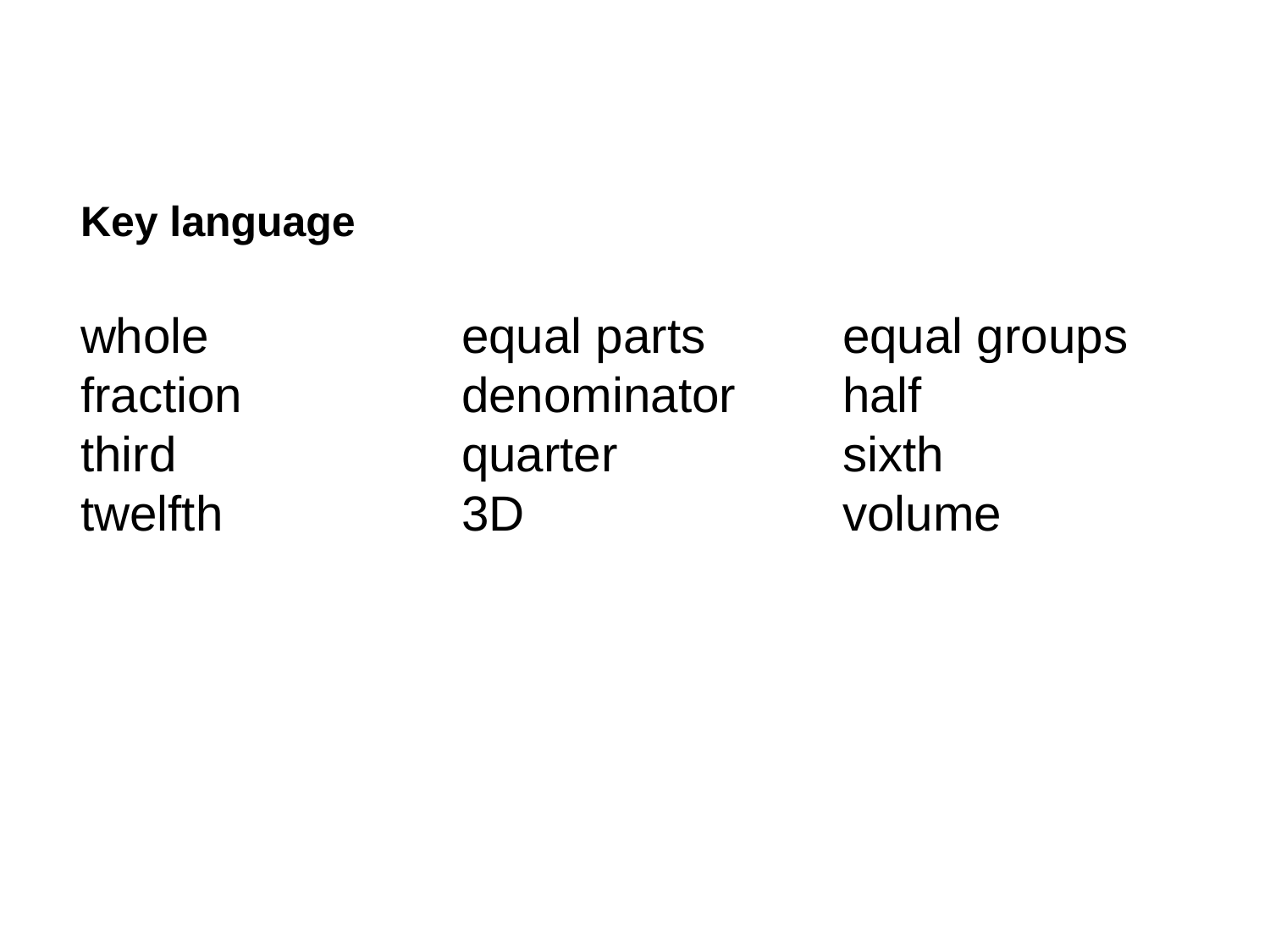

#
Key language

whole		equal parts		equal groups
fraction		denominator  	half
third      		quarter		sixth
twelfth		3D			volume